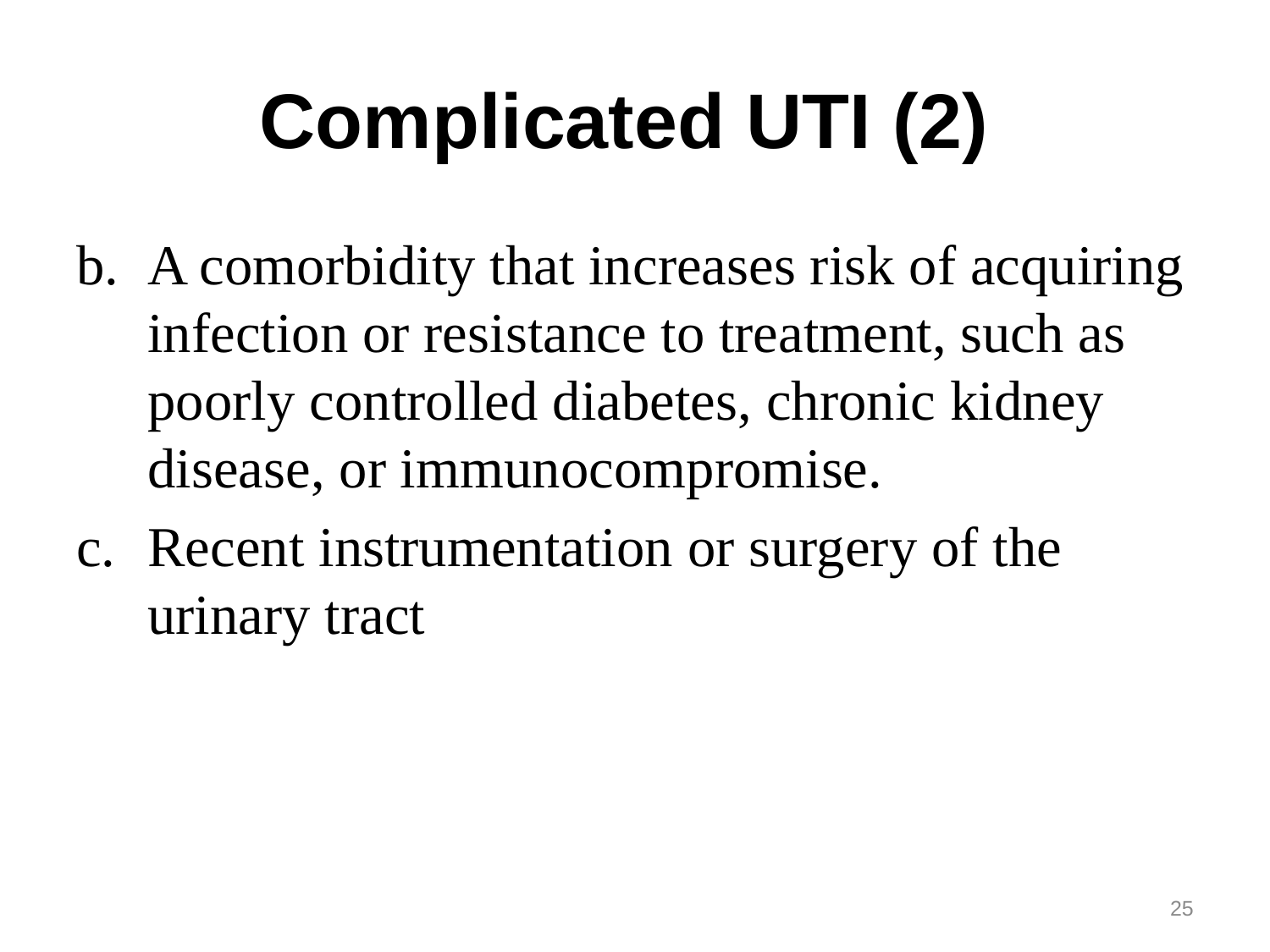

# Complicated UTI (2)
A comorbidity that increases risk of acquiring infection or resistance to treatment, such as poorly controlled diabetes, chronic kidney disease, or immunocompromise.
Recent instrumentation or surgery of the urinary tract

25